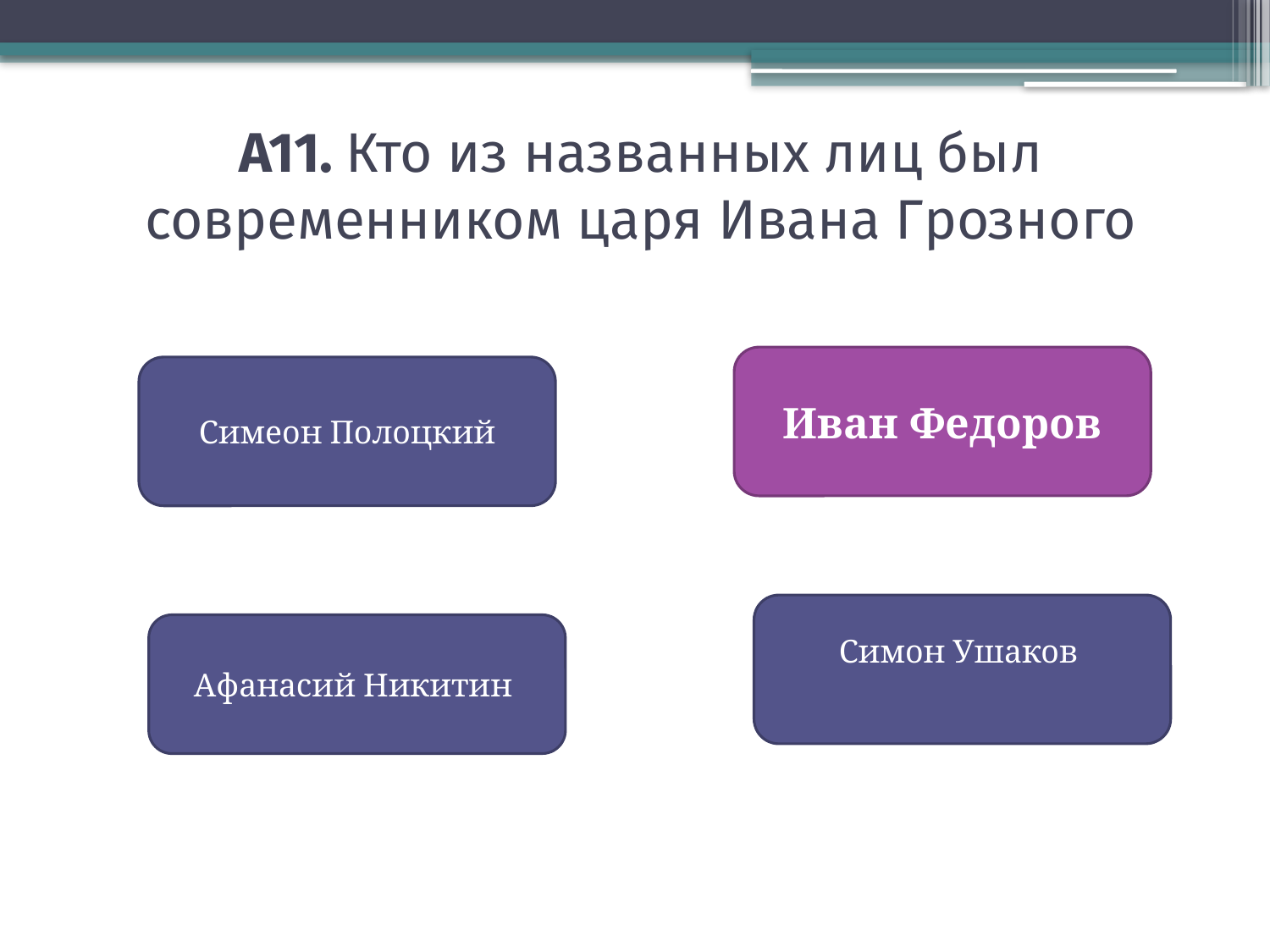

# А11. Кто из названных лиц был современником царя Ивана Грозного
Иван Федоров
Симеон Полоцкий
Симон Ушаков

Афанасий Никитин